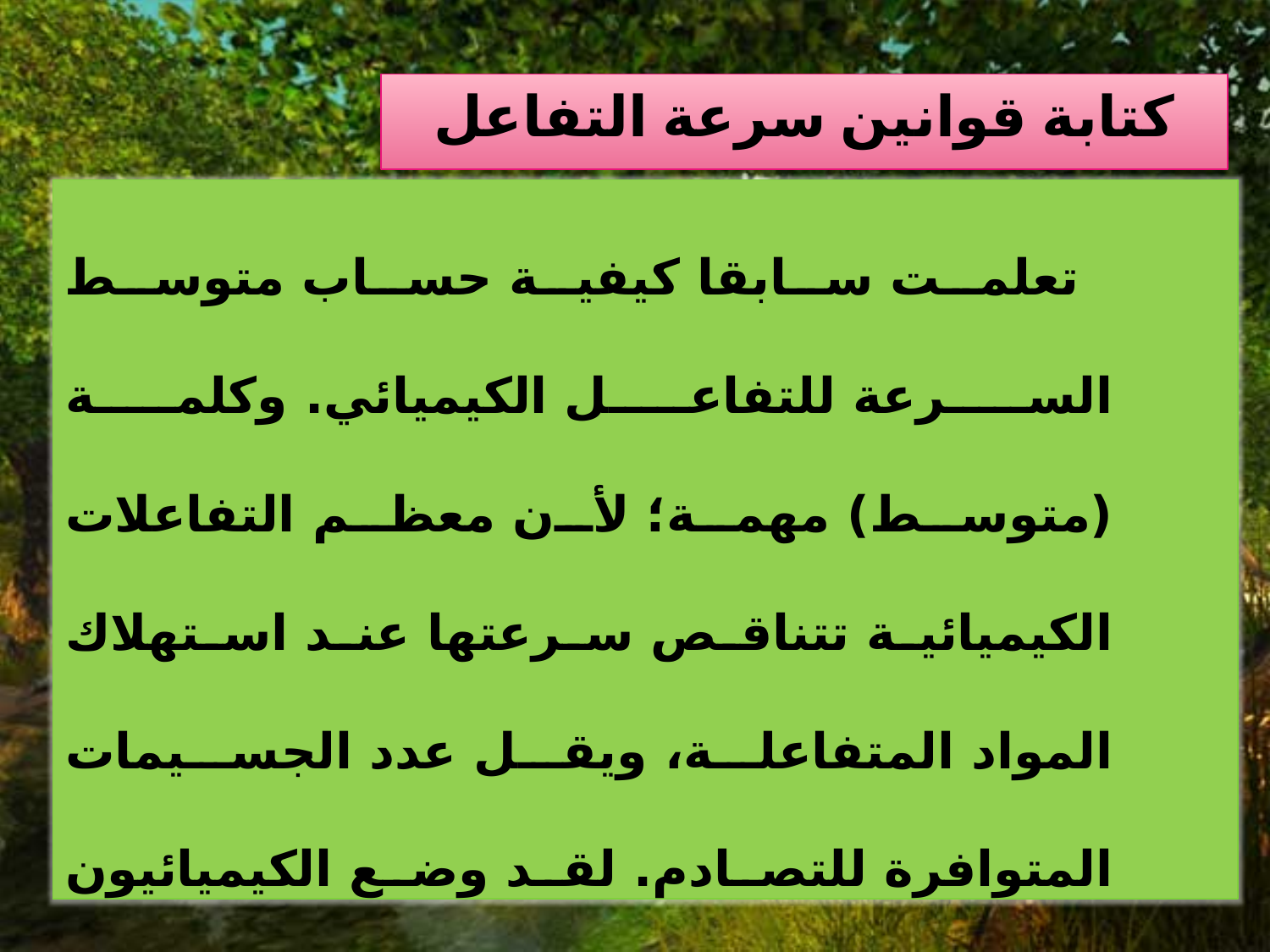

# كتابة قوانين سرعة التفاعل
        تعلمت سابقا كيفية حساب متوسط السرعة للتفاعل الكيميائي. وكلمة (متوسط) مهمة؛ لأن معظم التفاعلات الكيميائية تتناقص سرعتها عند استهلاك المواد المتفاعلة، ويقل عدد الجسيمات المتوافرة للتصادم. لقد وضع الكيميائيون نتائج نظرية التصادم في معادلة سميت قانون سرعة التفاعل، وهو يعد عن العلاقة بين سرعة التفاعل الكيميائي وتركيز المواد المتفاعلة.